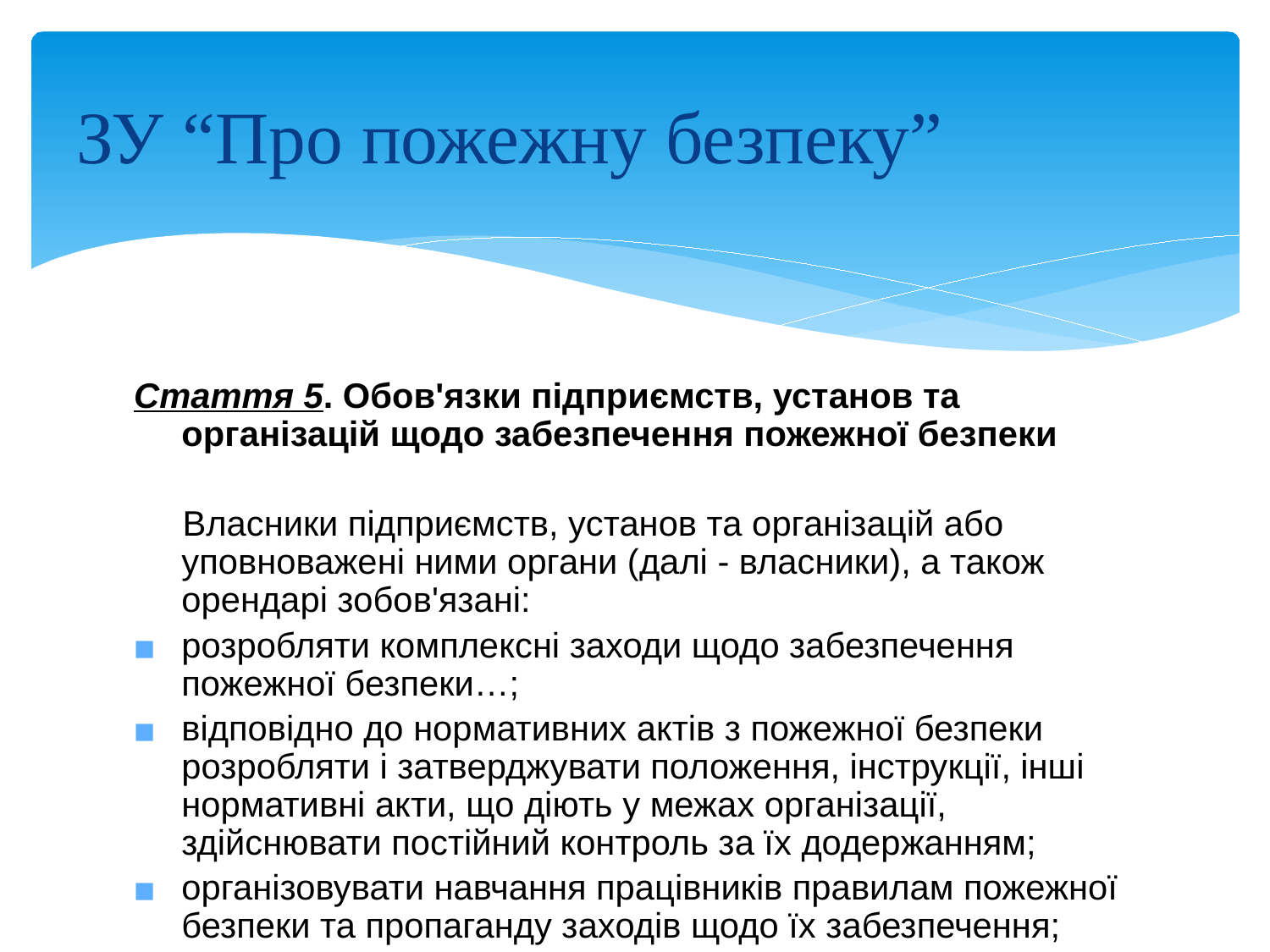

# ЗУ “Про пожежну безпеку”
Стаття 5. Обов'язки підприємств, установ та організацій щодо забезпечення пожежної безпеки

     Власники підприємств, установ та організацій або уповноважені ними органи (далі - власники), а також орендарі зобов'язані:
розробляти комплексні заходи щодо забезпечення пожежної безпеки…;
відповідно до нормативних актів з пожежної безпеки розробляти і затверджувати положення, інструкції, інші нормативні акти, що діють у межах організації, здійснювати постійний контроль за їх додержанням;
організовувати навчання працівників правилам пожежної безпеки та пропаганду заходів щодо їх забезпечення;